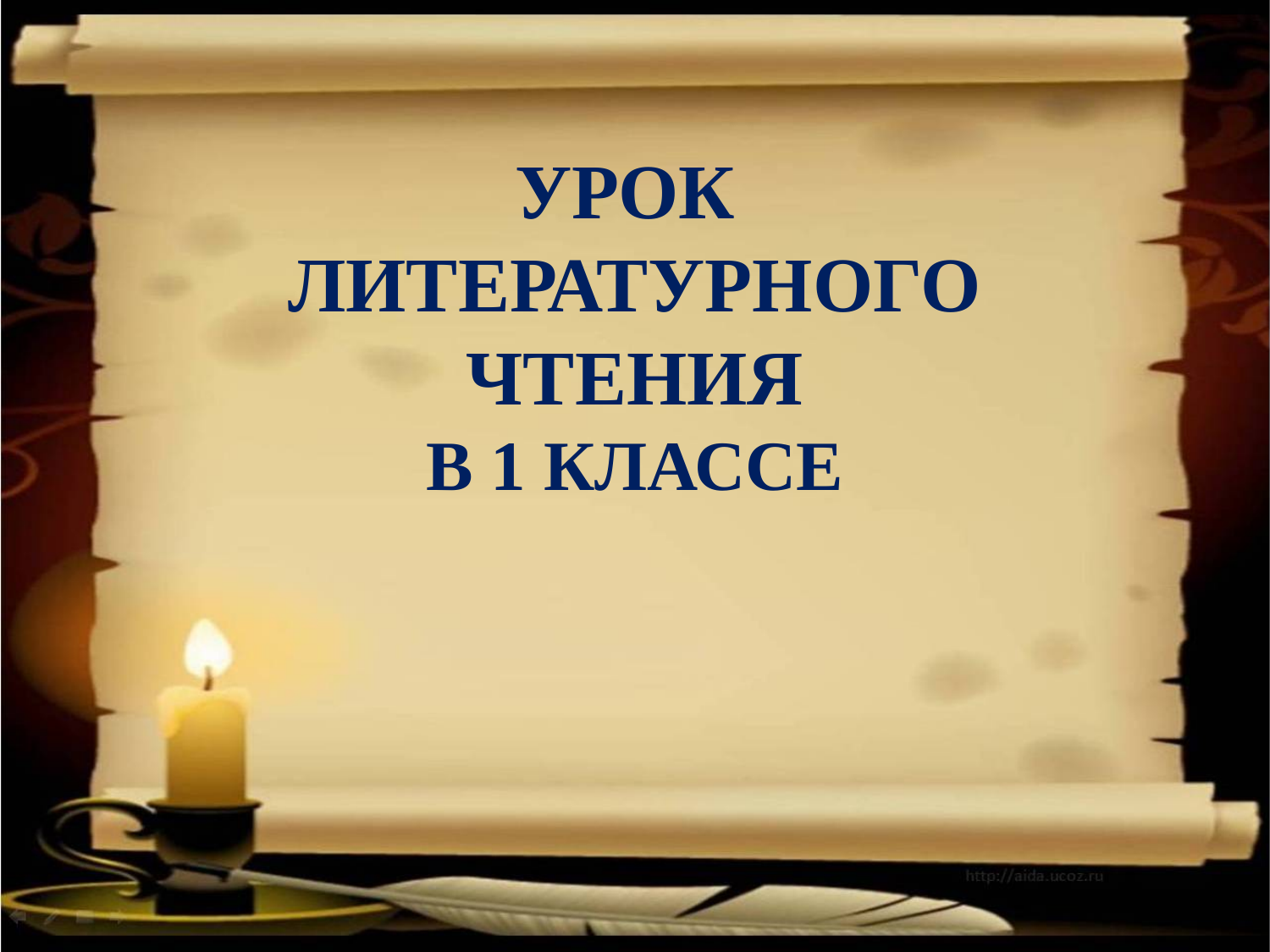

# УРОК ЛИТЕРАТУРНОГО ЧТЕНИЯ В 1 КЛАССЕ